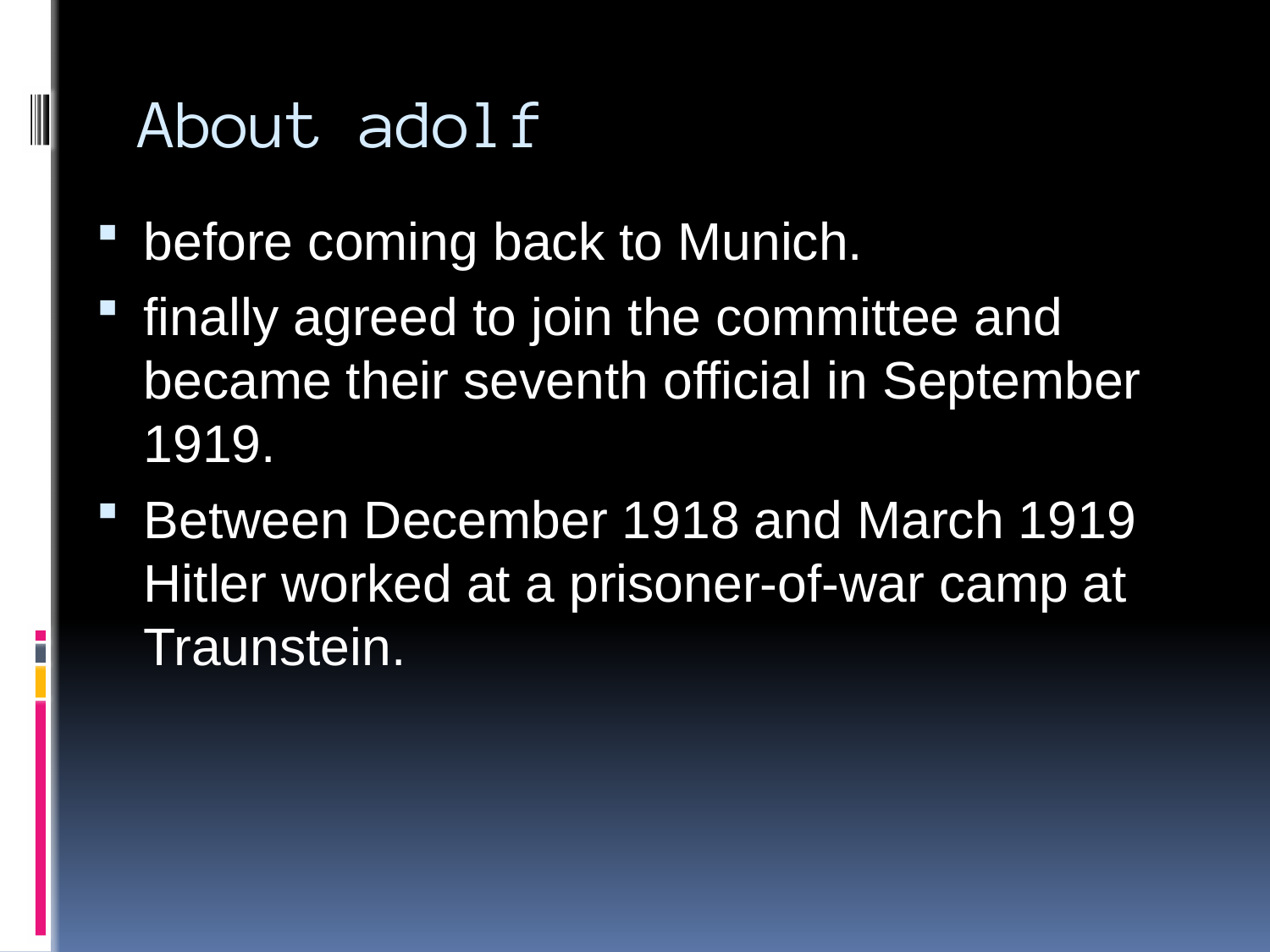

# About adolf
before coming back to Munich.
finally agreed to join the committee and became their seventh official in September  1919.
Between December 1918 and March 1919 Hitler worked at a prisoner-of-war camp at Traunstein.